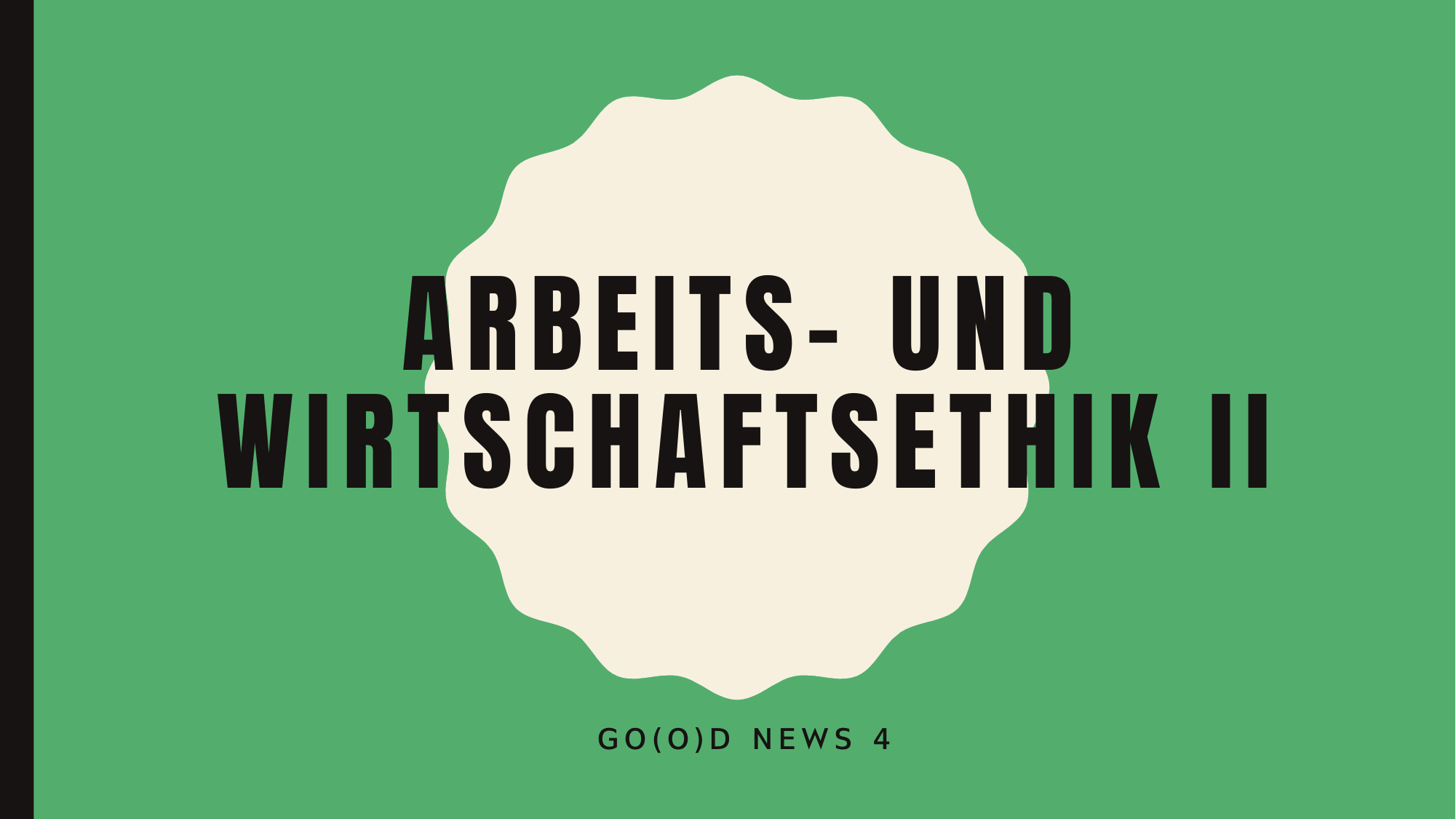

# Arbeits- und Wirtschaftsethik II
Go(o)d News 4